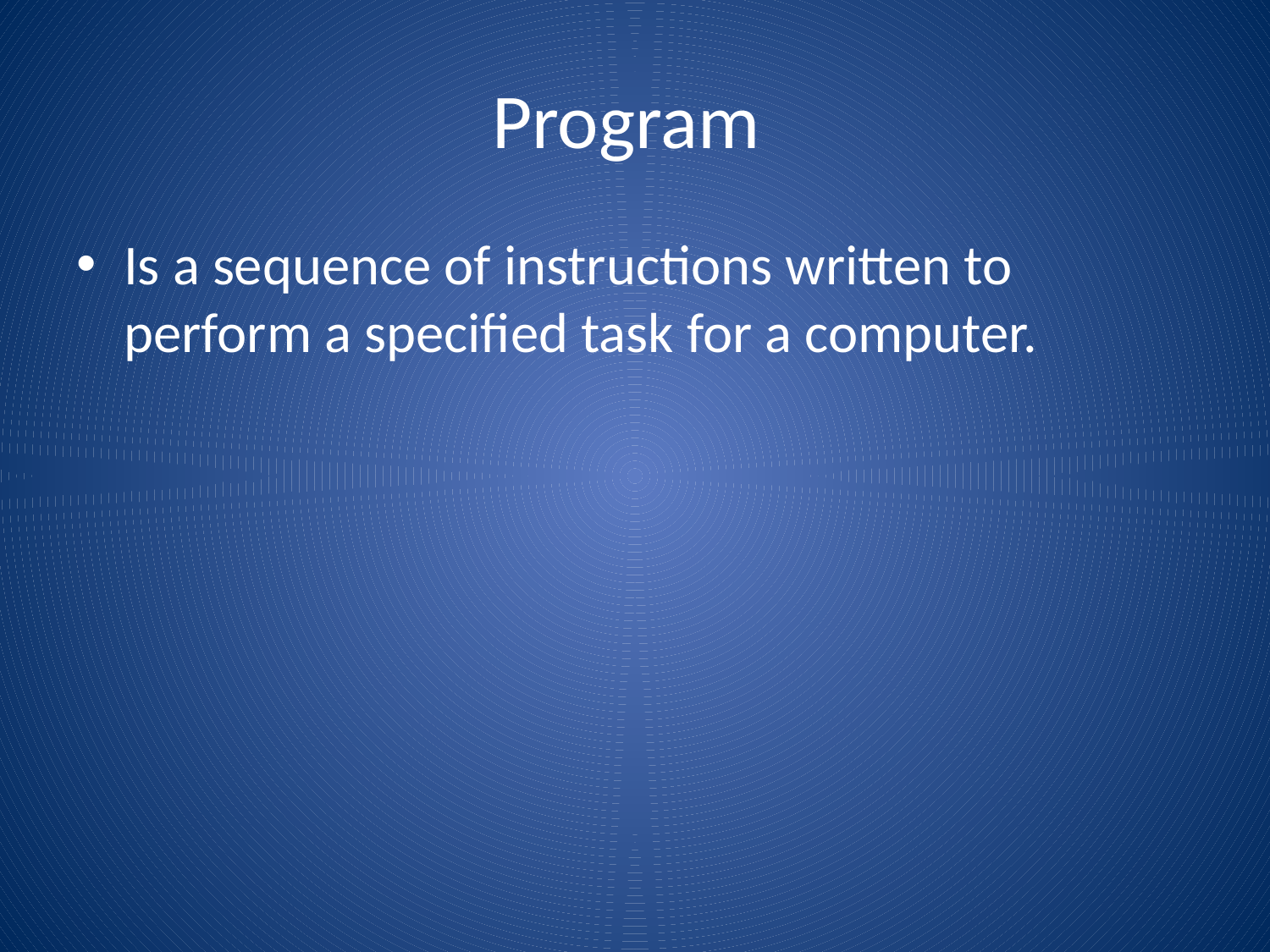

# Program
Is a sequence of instructions written to perform a specified task for a computer.